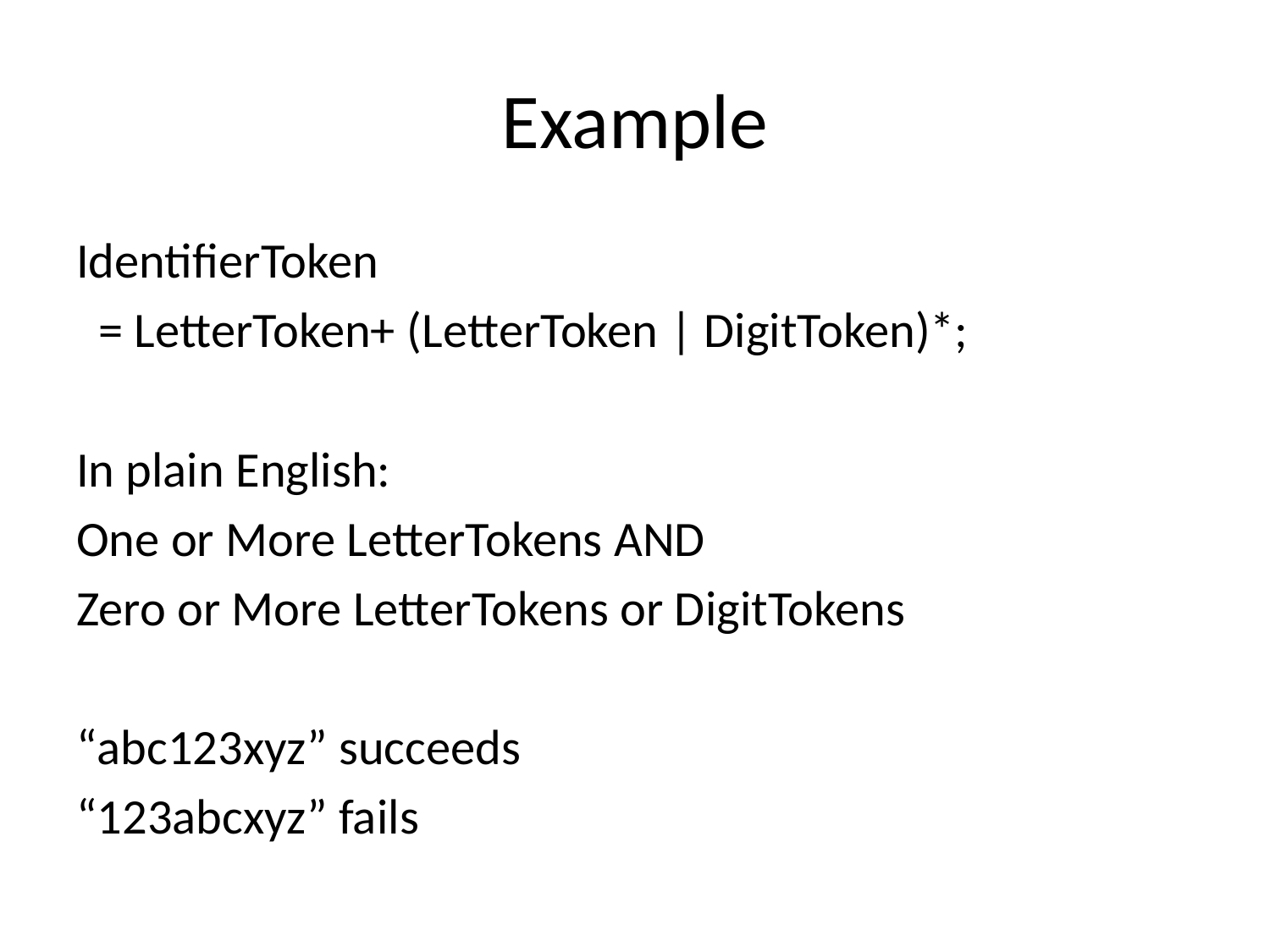

# Example
IdentifierToken
  = LetterToken+ (LetterToken | DigitToken)*;

In plain English:
One or More LetterTokens AND
Zero or More LetterTokens or DigitTokens

“abc123xyz” succeeds
“123abcxyz” fails